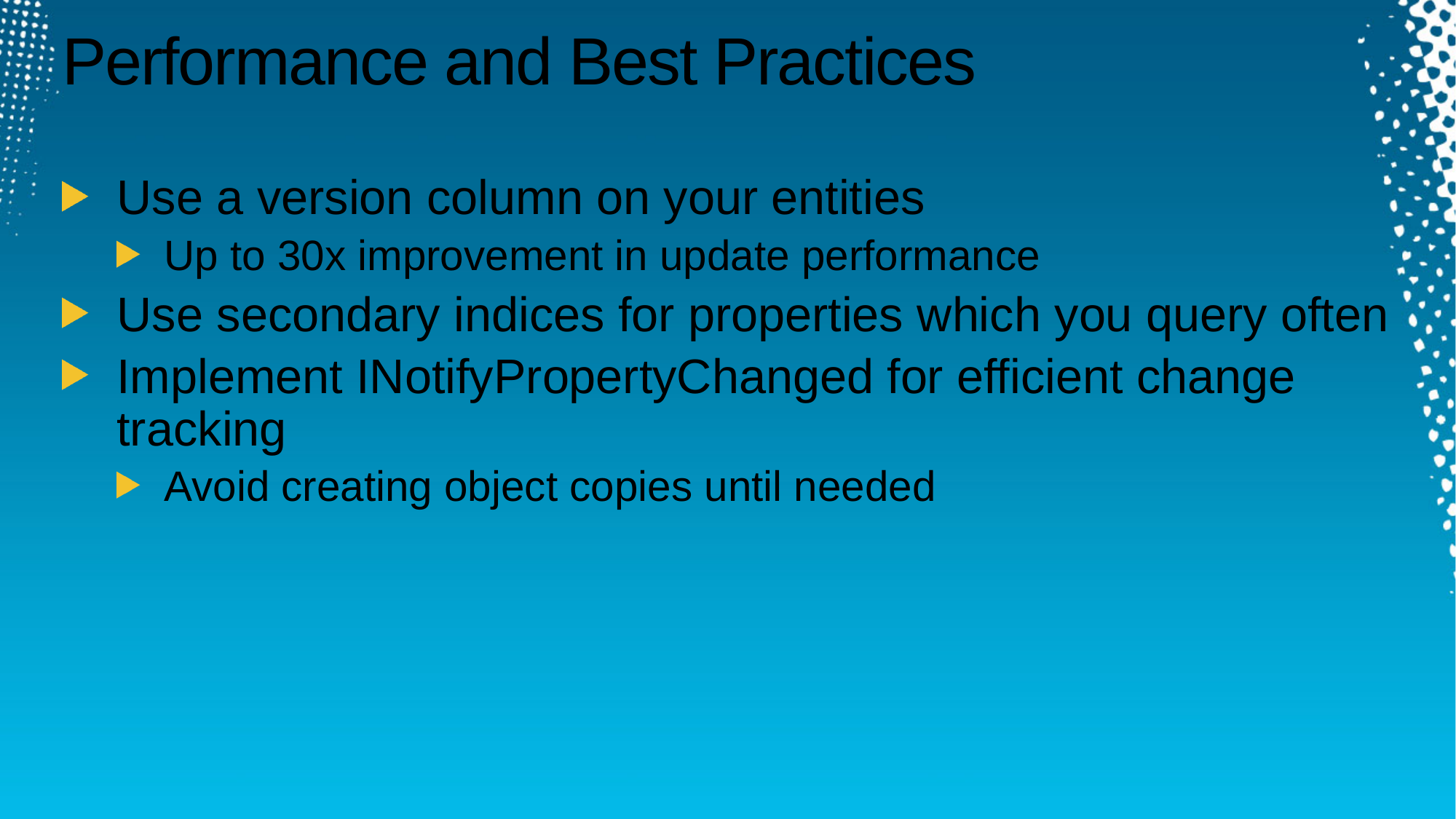

# Performance and Best Practices
Use a version column on your entities
Up to 30x improvement in update performance
Use secondary indices for properties which you query often
Implement INotifyPropertyChanged for efficient change tracking
Avoid creating object copies until needed